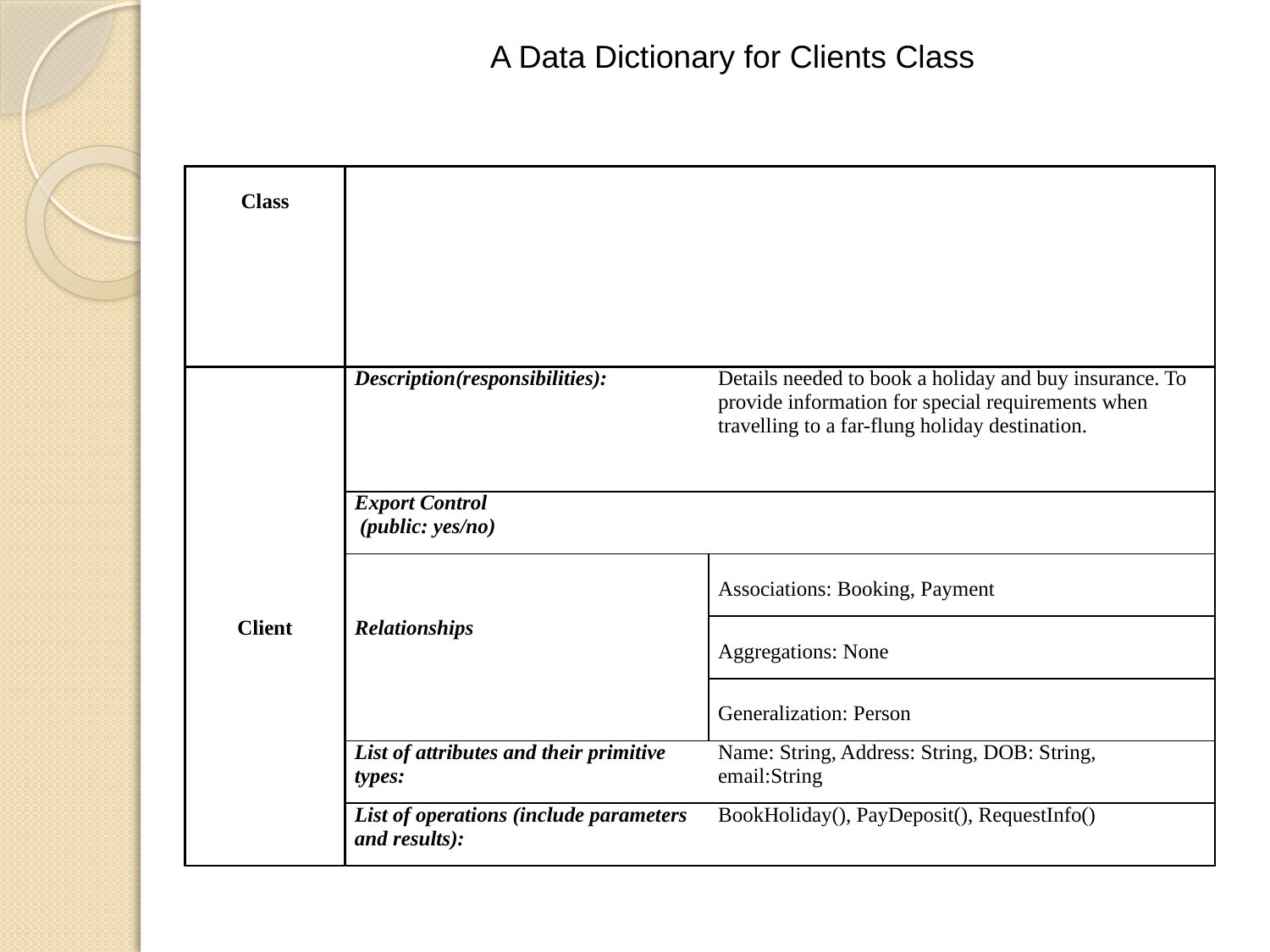

A Data Dictionary for Clients Class

| Class |  |  |
| --- | --- | --- |
|  | Description(responsibilities): | Details needed to book a holiday and buy insurance. To provide information for special requirements when travelling to a far-flung holiday destination. |
|  | Export Control (public: yes/no) |  |
|  |  | Associations: Booking, Payment |
| Client | Relationships | Aggregations: None |
|  |  | Generalization: Person |
|  | List of attributes and their primitive types: | Name: String, Address: String, DOB: String, email:String |
|  | List of operations (include parameters and results): | BookHoliday(), PayDeposit(), RequestInfo() |